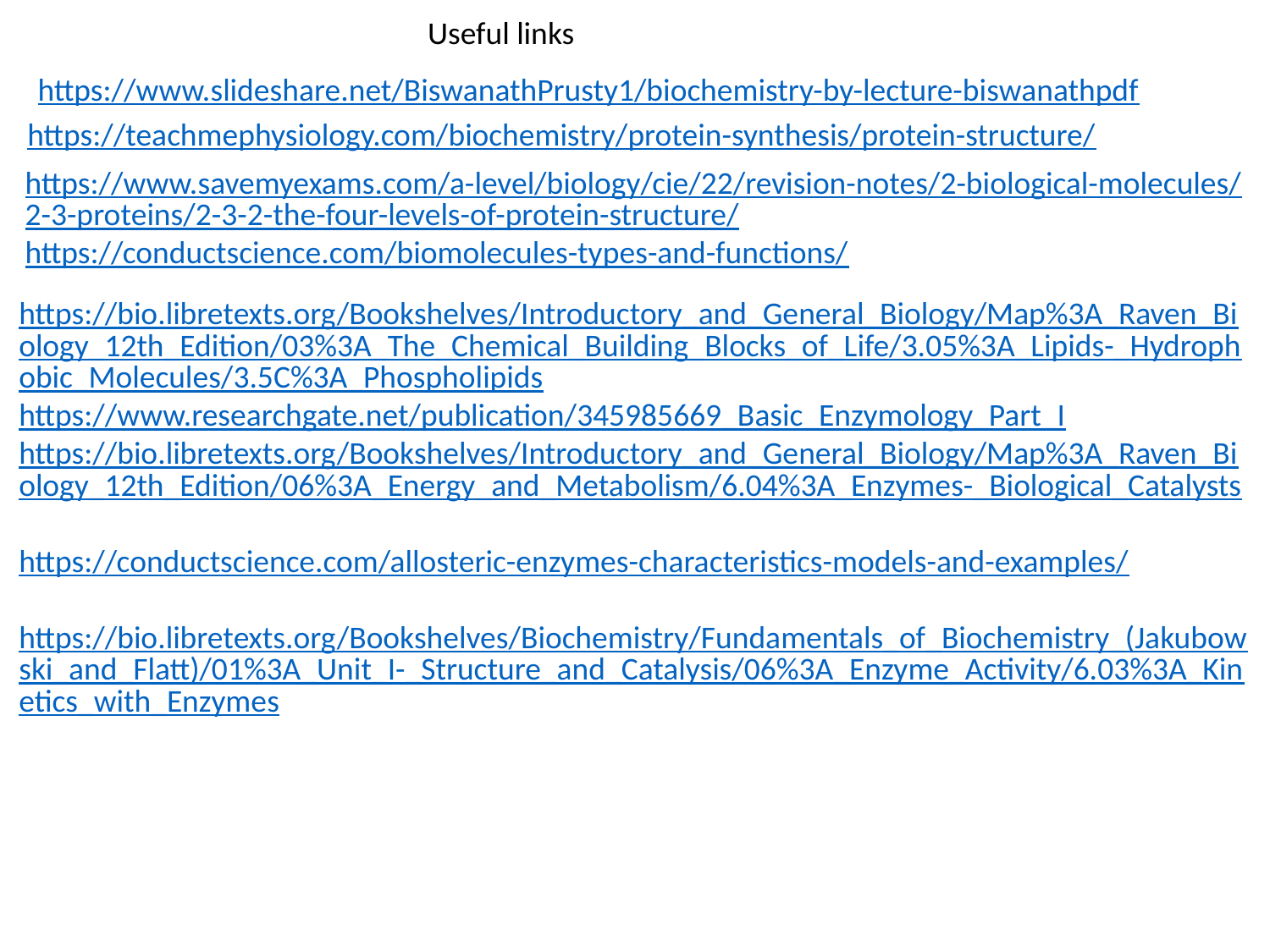

Useful links
https://www.slideshare.net/BiswanathPrusty1/biochemistry-by-lecture-biswanathpdf

https://teachmephysiology.com/biochemistry/protein-synthesis/protein-structure/

https://www.savemyexams.com/a-level/biology/cie/22/revision-notes/2-biological-molecules/2-3-proteins/2-3-2-the-four-levels-of-protein-structure/
https://conductscience.com/biomolecules-types-and-functions/

https://bio.libretexts.org/Bookshelves/Introductory_and_General_Biology/Map%3A_Raven_Biology_12th_Edition/03%3A_The_Chemical_Building_Blocks_of_Life/3.05%3A_Lipids-_Hydrophobic_Molecules/3.5C%3A_Phospholipids
https://www.researchgate.net/publication/345985669_Basic_Enzymology_Part_I
https://bio.libretexts.org/Bookshelves/Introductory_and_General_Biology/Map%3A_Raven_Biology_12th_Edition/06%3A_Energy_and_Metabolism/6.04%3A_Enzymes-_Biological_Catalysts

https://conductscience.com/allosteric-enzymes-characteristics-models-and-examples/

https://bio.libretexts.org/Bookshelves/Biochemistry/Fundamentals_of_Biochemistry_(Jakubowski_and_Flatt)/01%3A_Unit_I-_Structure_and_Catalysis/06%3A_Enzyme_Activity/6.03%3A_Kinetics_with_Enzymes